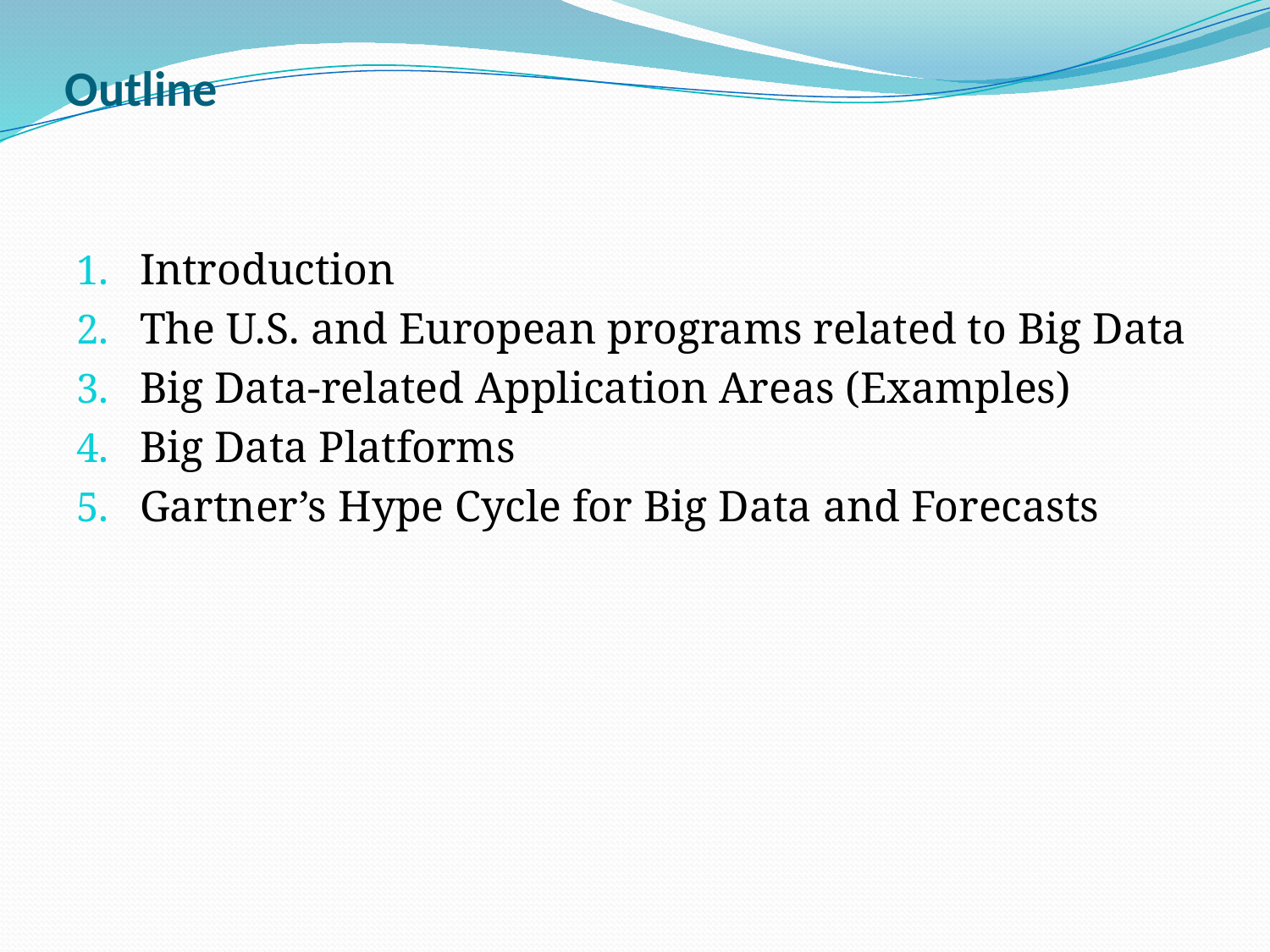

# Outline

Introduction
The U.S. and European programs related to Big Data
Big Data-related Application Areas (Examples)
Big Data Platforms
Gartner’s Hype Cycle for Big Data and Forecasts